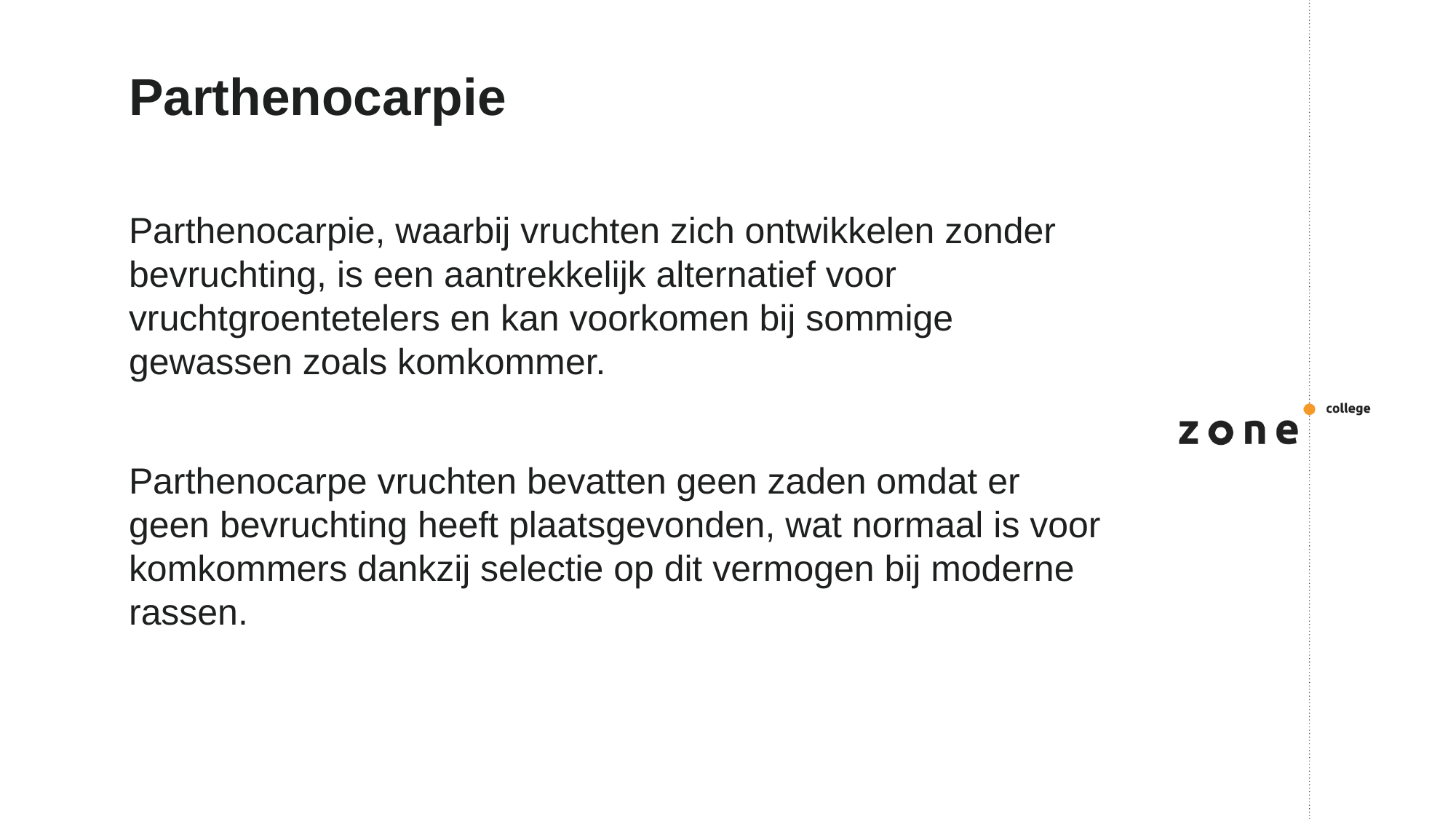

# Parthenocarpie
Parthenocarpie, waarbij vruchten zich ontwikkelen zonder bevruchting, is een aantrekkelijk alternatief voor vruchtgroentetelers en kan voorkomen bij sommige gewassen zoals komkommer.
Parthenocarpe vruchten bevatten geen zaden omdat er geen bevruchting heeft plaatsgevonden, wat normaal is voor komkommers dankzij selectie op dit vermogen bij moderne rassen.